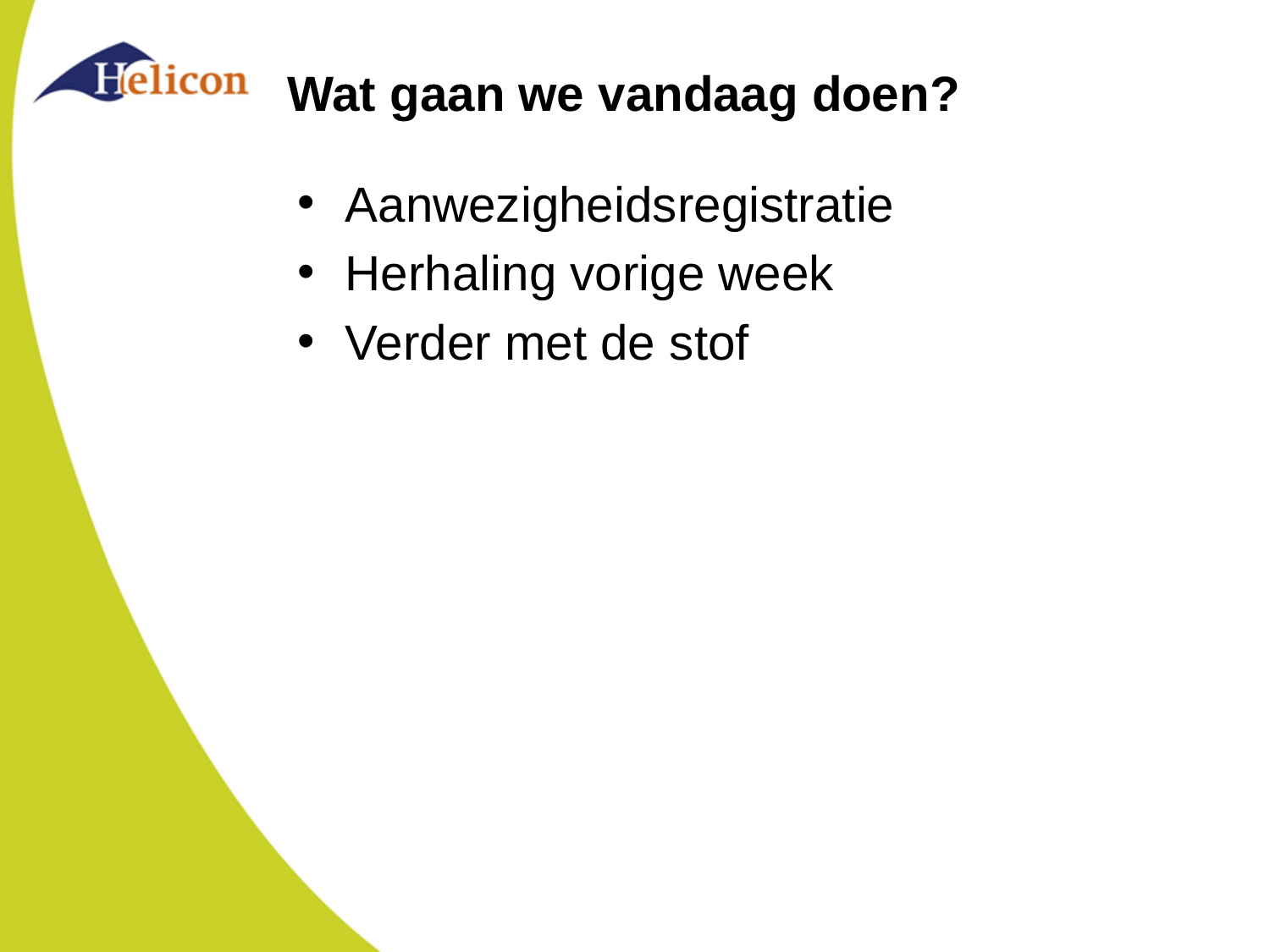

# Wat gaan we vandaag doen?
Aanwezigheidsregistratie
Herhaling vorige week
Verder met de stof